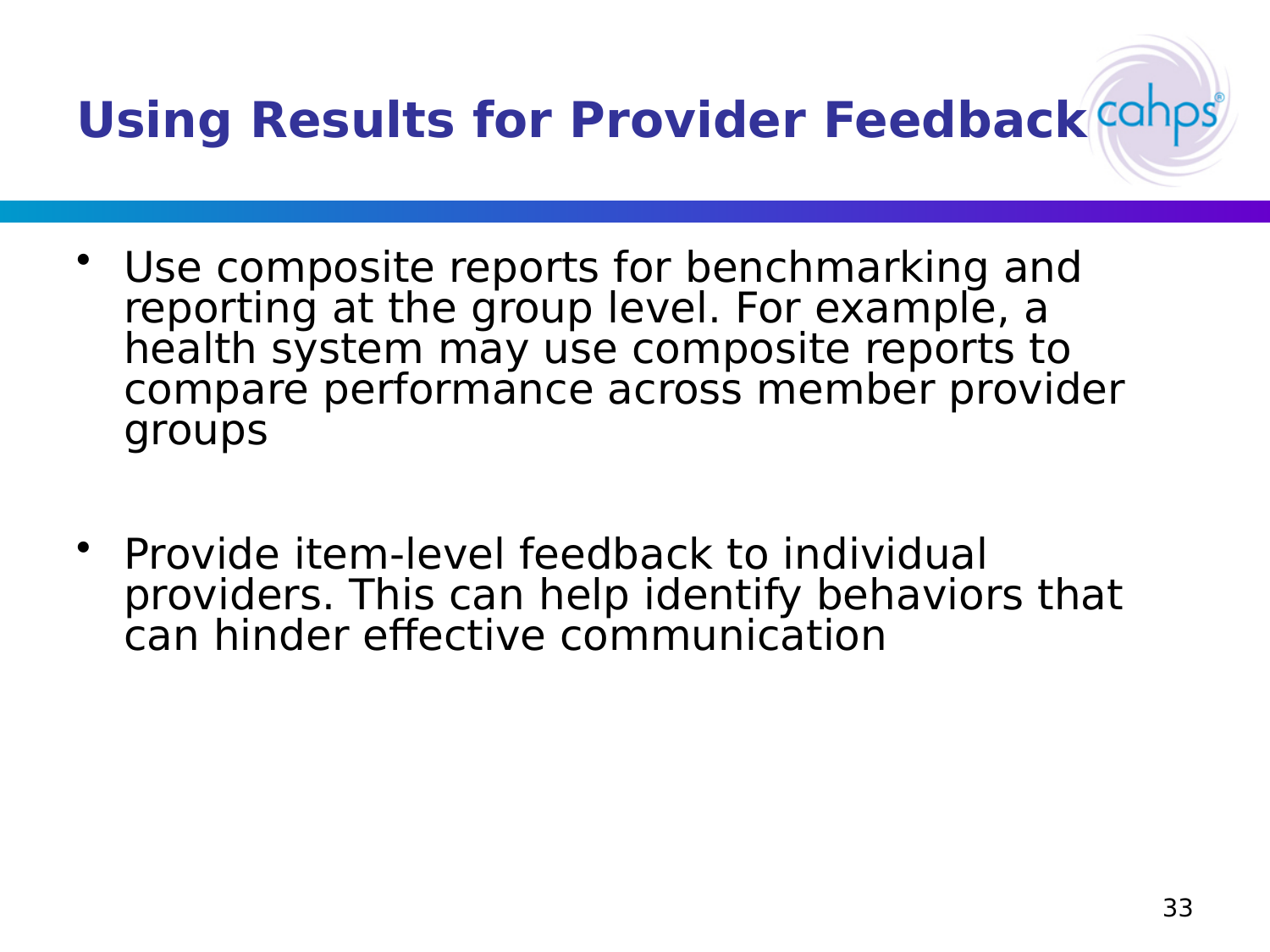

# Using Results for Provider Feedback
Use composite reports for benchmarking and reporting at the group level. For example, a health system may use composite reports to compare performance across member provider groups

Provide item-level feedback to individual providers. This can help identify behaviors that can hinder effective communication

33